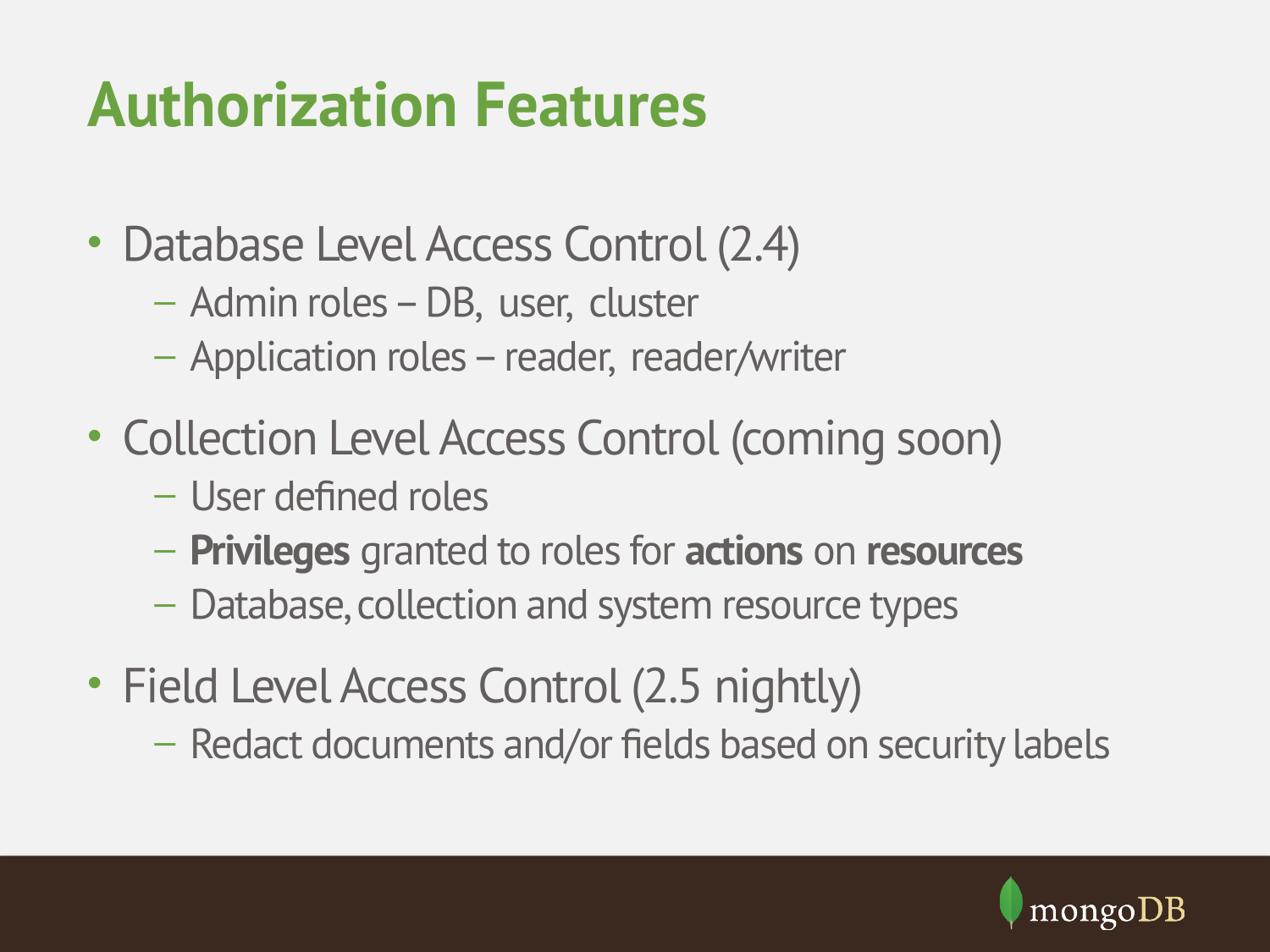

# Authorization Features
Database Level Access Control (2.4)
Admin roles – DB,  user,  cluster
Application roles – reader,  reader/writer
Collection Level Access Control (coming soon)
User defined roles
Privileges granted to roles for actions on resources
Database, collection and system resource types
Field Level Access Control (2.5 nightly)
Redact documents and/or fields based on security labels